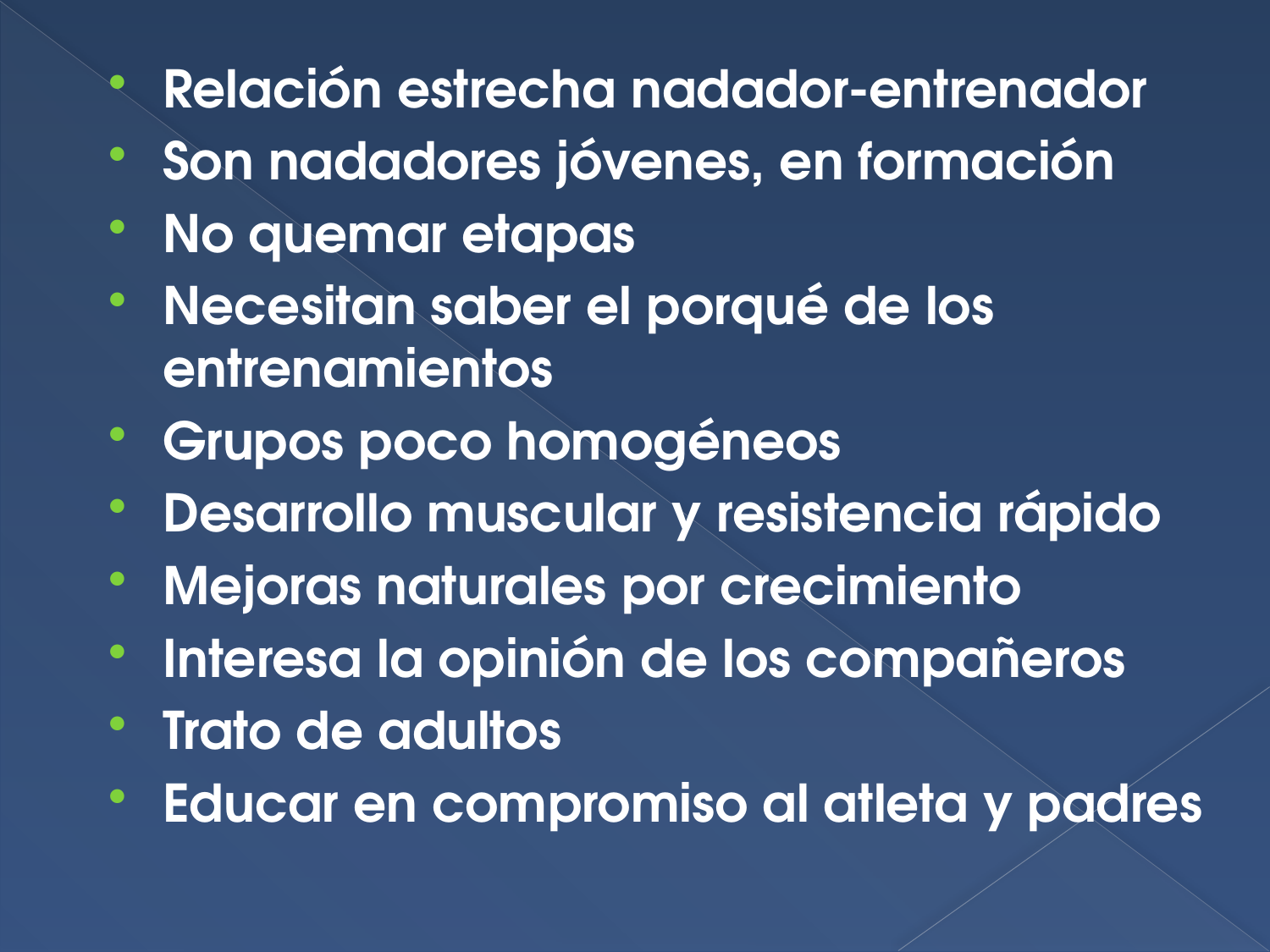

Relación estrecha nadador-entrenador
Son nadadores jóvenes, en formación
No quemar etapas
Necesitan saber el porqué de los entrenamientos
Grupos poco homogéneos
Desarrollo muscular y resistencia rápido
Mejoras naturales por crecimiento
Interesa la opinión de los compañeros
Trato de adultos
Educar en compromiso al atleta y padres